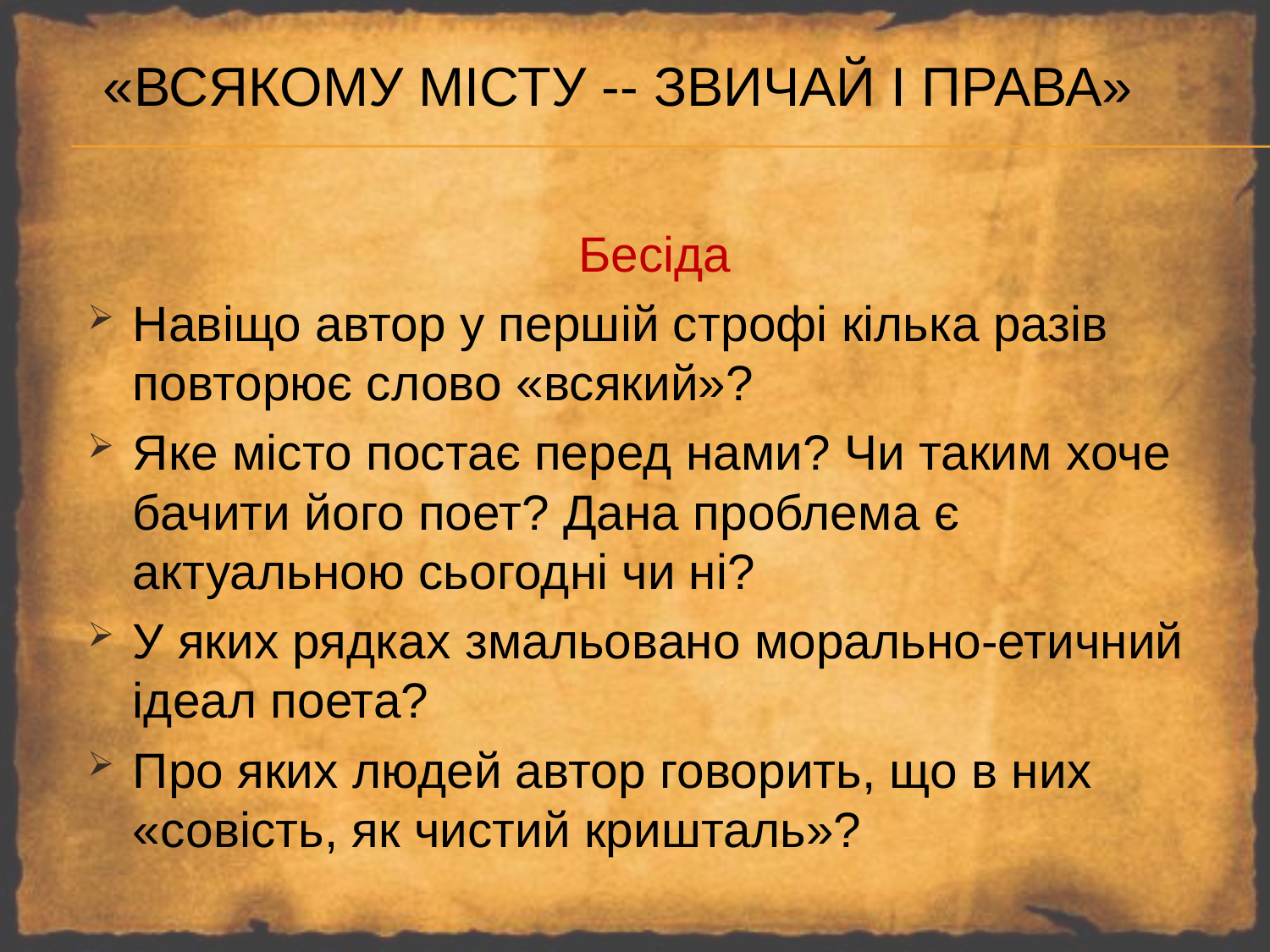

# «Всякому місту -- звичай і права»
Бесіда
Навіщо автор у першій строфі кілька разів повторює слово «всякий»?
Яке місто постає перед нами? Чи таким хоче бачити його поет? Дана проблема є актуальною сьогодні чи ні?
У яких рядках змальовано морально-етичний ідеал поета?
Про яких людей автор говорить, що в них «совість, як чистий кришталь»?